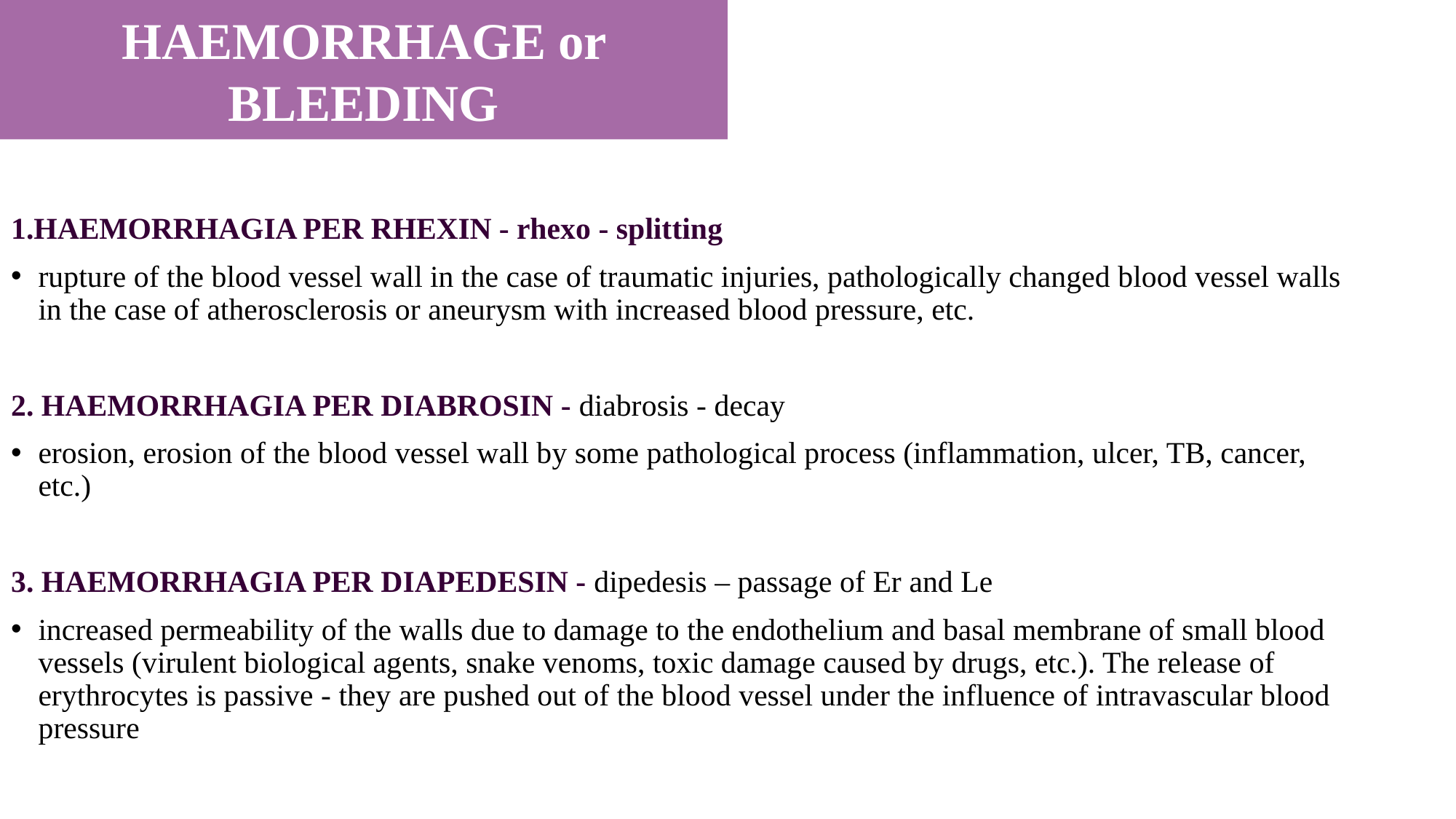

HAEMORRHAGE or BLEEDING
1.HAEMORRHAGIA PER RHEXIN - rhexo - splitting
rupture of the blood vessel wall in the case of traumatic injuries, pathologically changed blood vessel walls in the case of atherosclerosis or aneurysm with increased blood pressure, etc.

2. HAEMORRHAGIA PER DIABROSIN - diabrosis - decay
erosion, erosion of the blood vessel wall by some pathological process (inflammation, ulcer, TB, cancer, etc.)

3. HAEMORRHAGIA PER DIAPEDESIN - dipedesis – passage of Er and Le
increased permeability of the walls due to damage to the endothelium and basal membrane of small blood vessels (virulent biological agents, snake venoms, toxic damage caused by drugs, etc.). The release of erythrocytes is passive - they are pushed out of the blood vessel under the influence of intravascular blood pressure